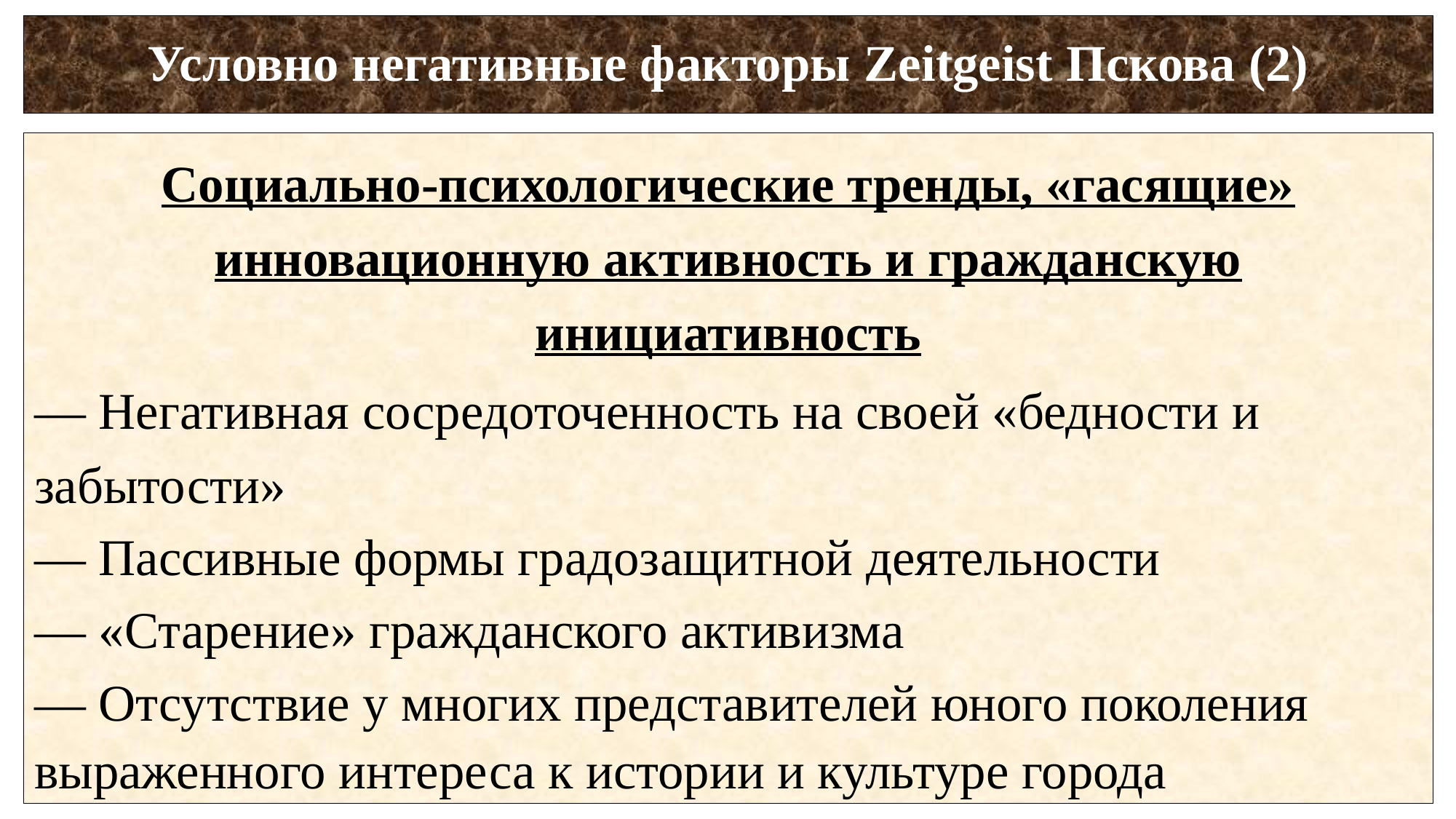

# Условно негативные факторы Zeitgeist Пскова (2)
Социально-психологические тренды, «гасящие» инновационную активность и гражданскую инициативность
— Негативная сосредоточенность на своей «бедности и забытости»
— Пассивные формы градозащитной деятельности
— «Старение» гражданского активизма
— Отсутствие у многих представителей юного поколения выраженного интереса к истории и культуре города